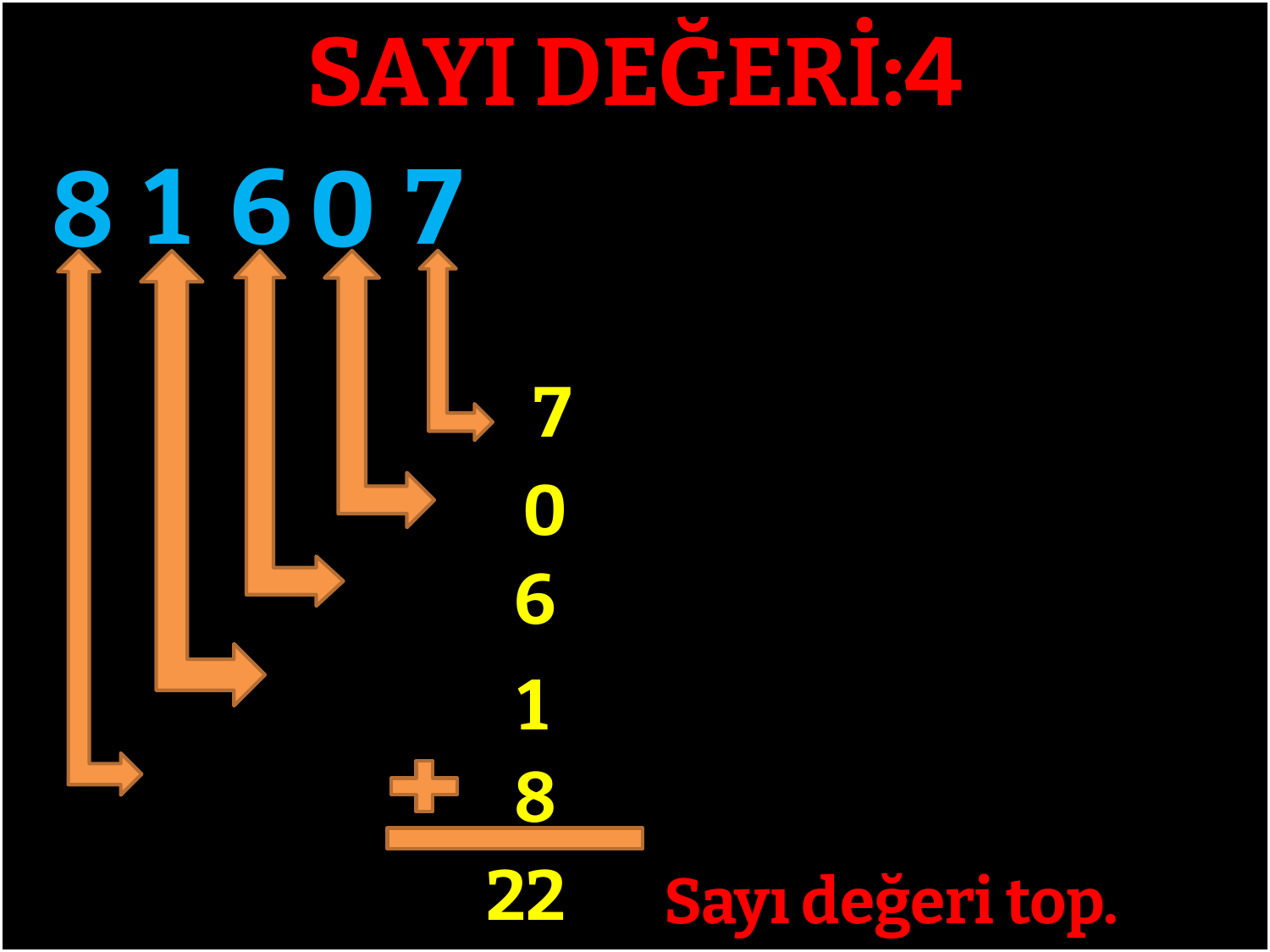

SAYI DEĞERİ:4
7
1
6
8
0
#

7

0

6
1
8

22
Sayı değeri top.